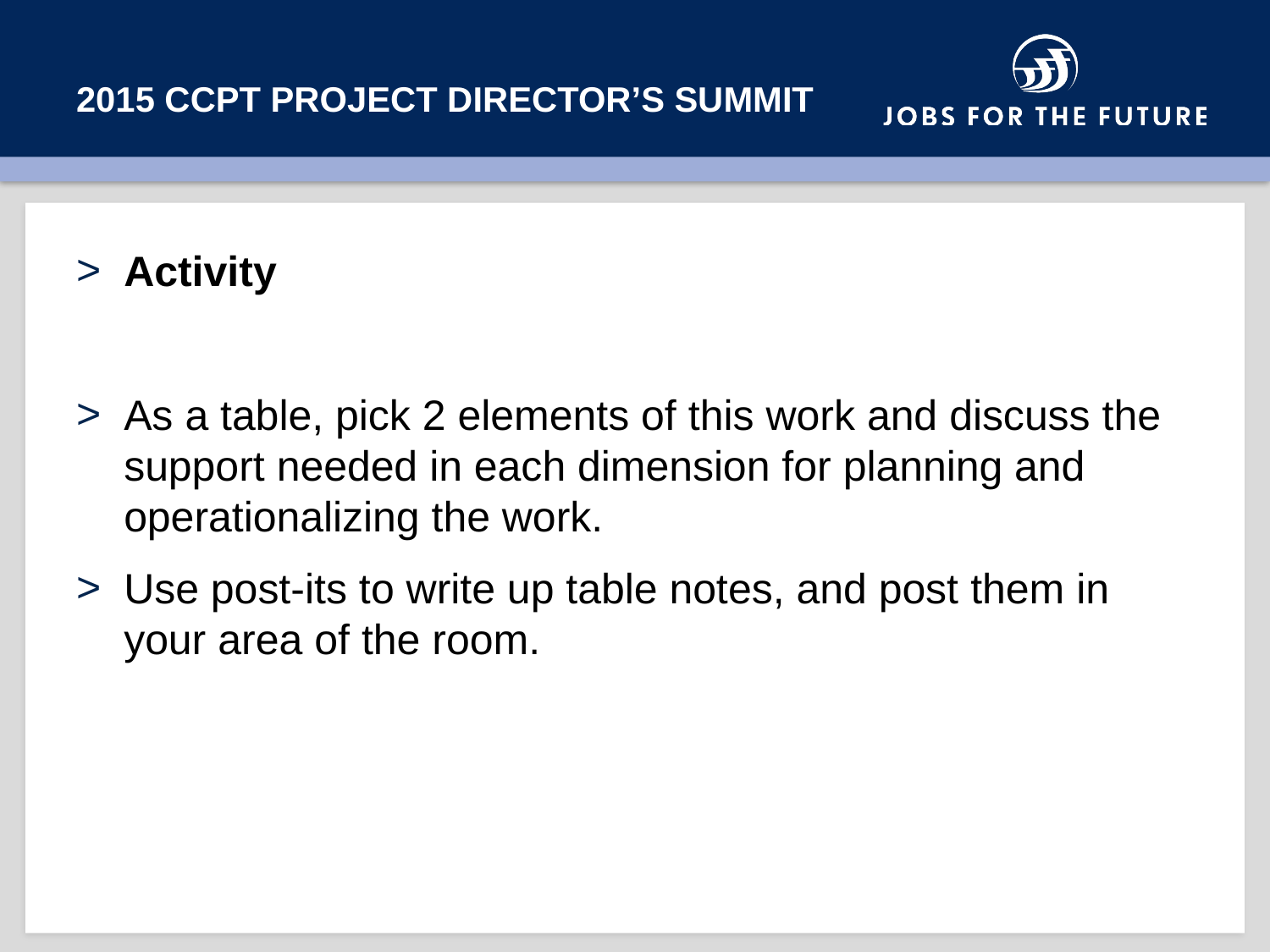

# 2015 CCPT PROJECT DIRECTOR’s SUMMIT
Activity

As a table, pick 2 elements of this work and discuss the support needed in each dimension for planning and operationalizing the work.
Use post-its to write up table notes, and post them in your area of the room.